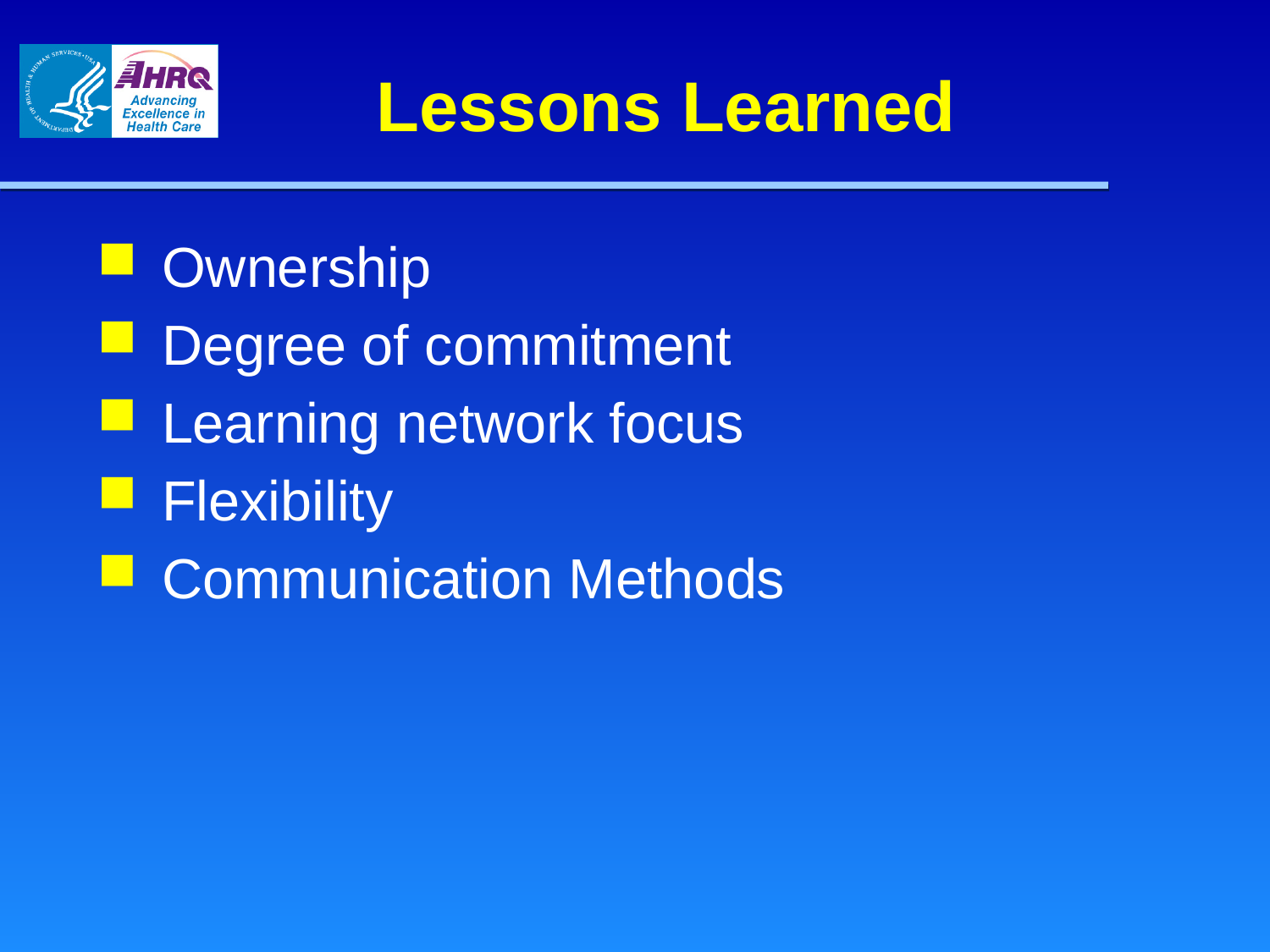

# Lessons Learned
Ownership
Degree of commitment
Learning network focus
Flexibility
Communication Methods